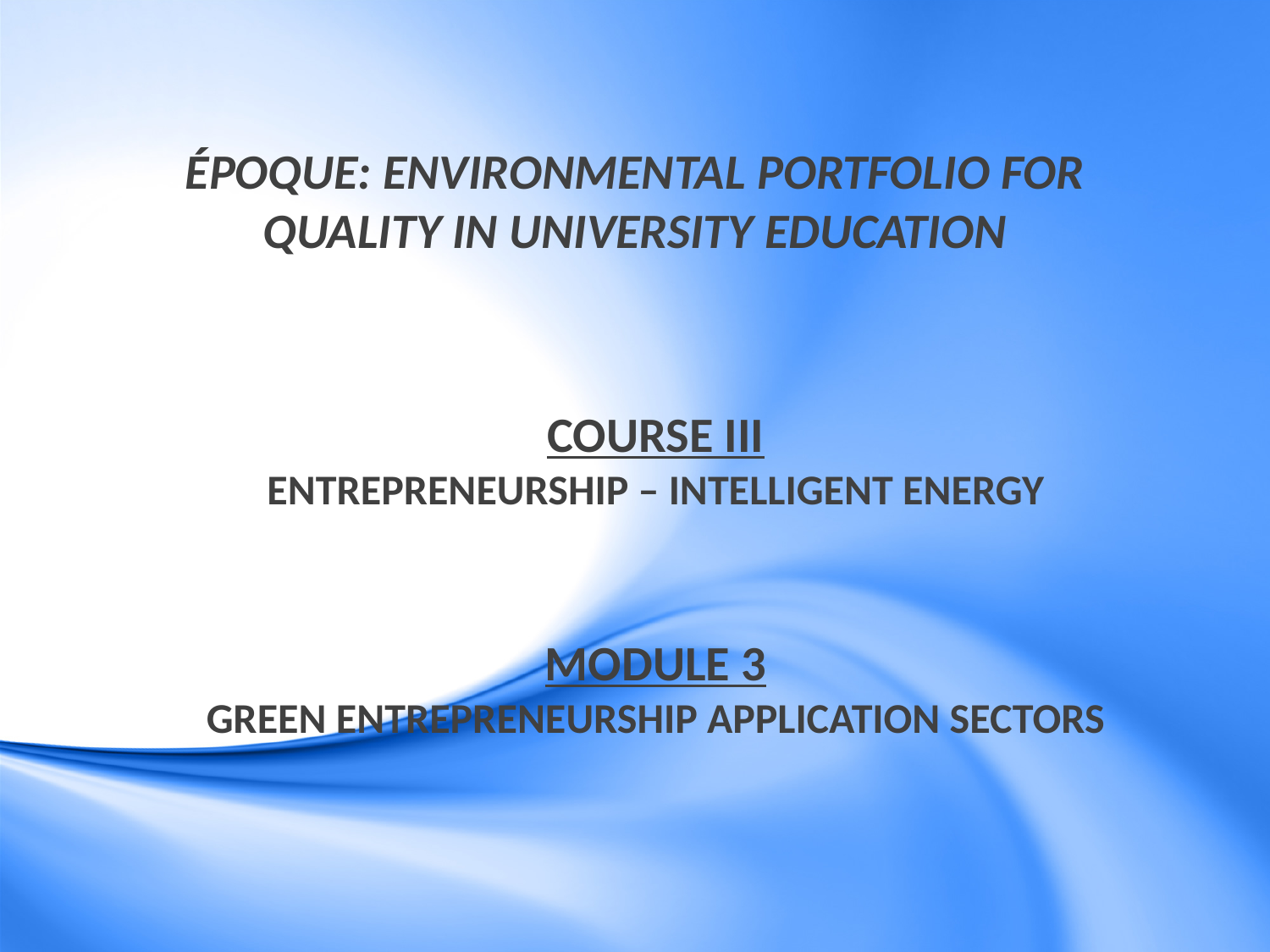

ÉPOQUE: Environmental POrtfolio for Quality in University Education

COURSE III
Entrepreneurship – Intelligent energy

MODULE 3
Green entrepreneurship application sectors